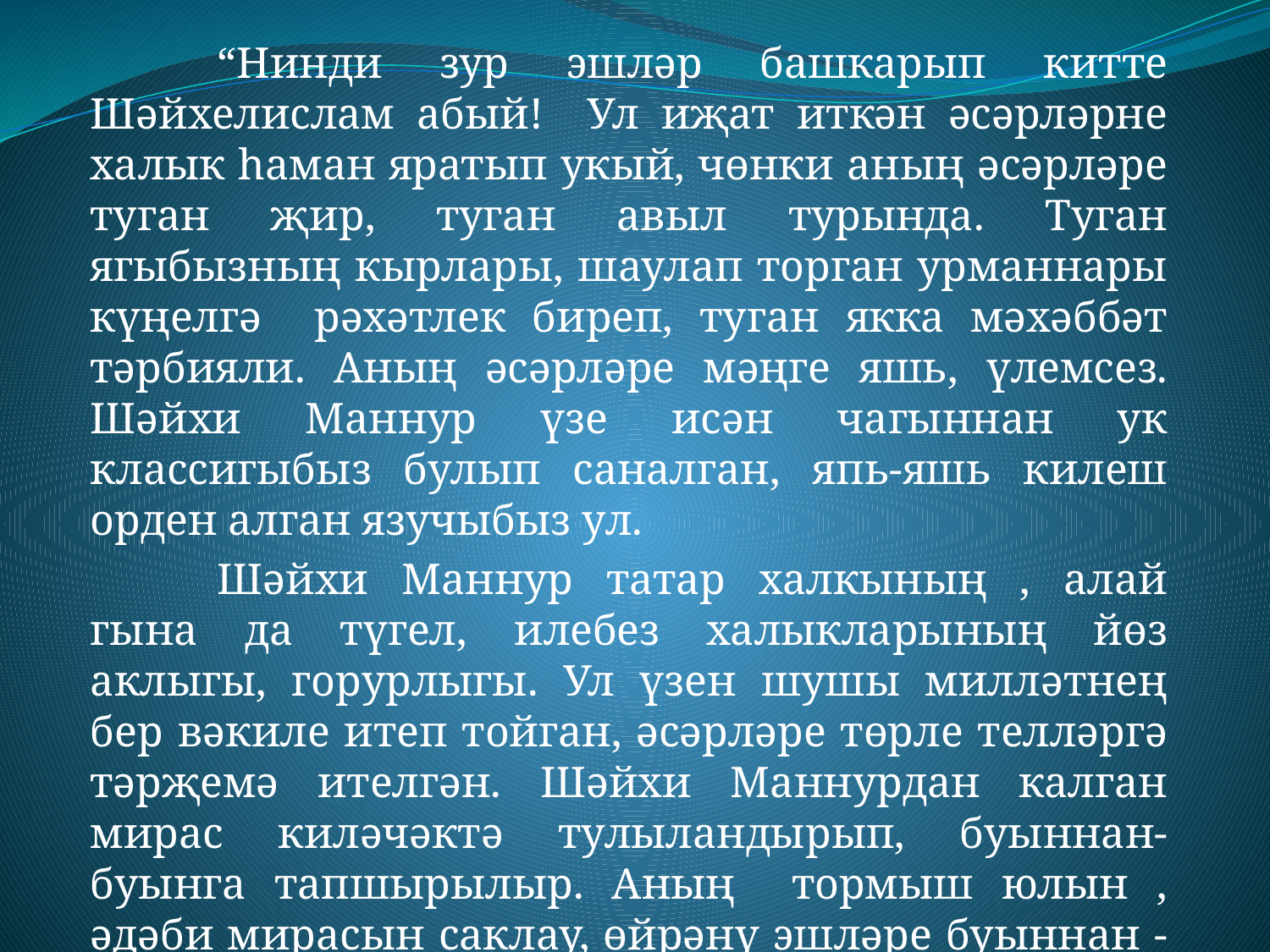

“Нинди зур эшләр башкарып китте Шәйхелислам абый!  Ул иҗат иткән әсәрләрне халык һаман яратып укый, чөнки аның әсәрләре туган җир, туган авыл турында. Туган ягыбызның кырлары, шаулап торган урманнары күңелгә  рәхәтлек биреп, туган якка мәхәббәт тәрбияли. Аның әсәрләре мәңге яшь, үлемсез. Шәйхи Маннур үзе исән чагыннан ук классигыбыз булып саналган, япь-яшь килеш орден алган язучыбыз ул.
		Шәйхи Маннур татар халкының , алай гына да түгел, илебез халыкларының йөз аклыгы, горурлыгы. Ул үзен шушы милләтнең бер вәкиле итеп тойган, әсәрләре төрле телләргә тәрҗемә ителгән. Шәйхи Маннурдан калган мирас киләчәктә тулыландырып, буыннан- буынга тапшырылыр. Аның  тормыш юлын , әдәби мирасын саклау, өйрәнү эшләре буыннан - буынга дәвам итәр.